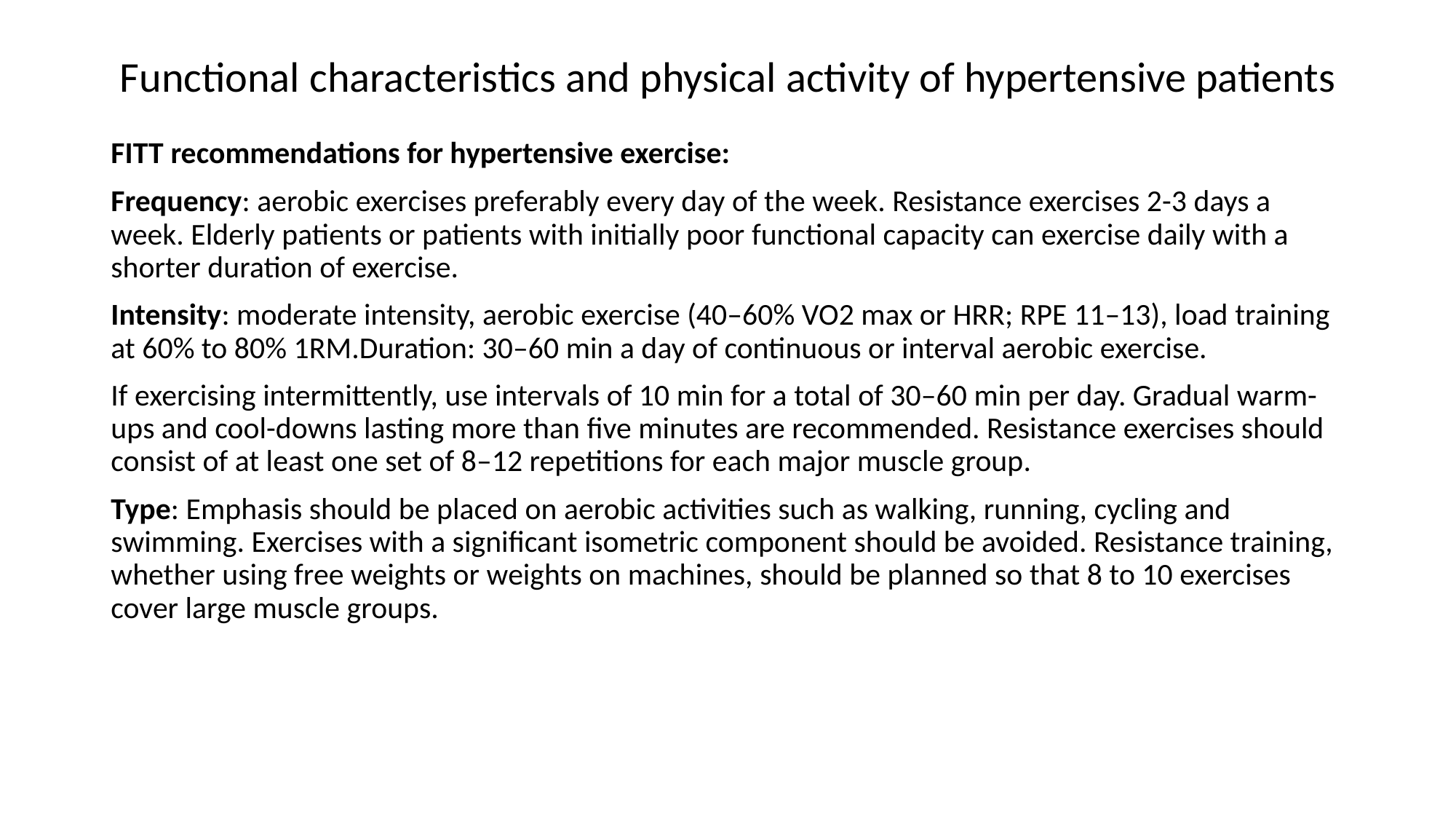

# Functional characteristics and physical activity of hypertensive patients
FITT recommendations for hypertensive exercise:
Frequency: aerobic exercises preferably every day of the week. Resistance exercises 2-3 days a week. Elderly patients or patients with initially poor functional capacity can exercise daily with a shorter duration of exercise.
Intensity: moderate intensity, aerobic exercise (40–60% VO2 max or HRR; RPE 11–13), load training at 60% to 80% 1RM.Duration: 30–60 min a day of continuous or interval aerobic exercise.
If exercising intermittently, use intervals of 10 min for a total of 30–60 min per day. Gradual warm-ups and cool-downs lasting more than five minutes are recommended. Resistance exercises should consist of at least one set of 8–12 repetitions for each major muscle group.
Type: Emphasis should be placed on aerobic activities such as walking, running, cycling and swimming. Exercises with a significant isometric component should be avoided. Resistance training, whether using free weights or weights on machines, should be planned so that 8 to 10 exercises cover large muscle groups.